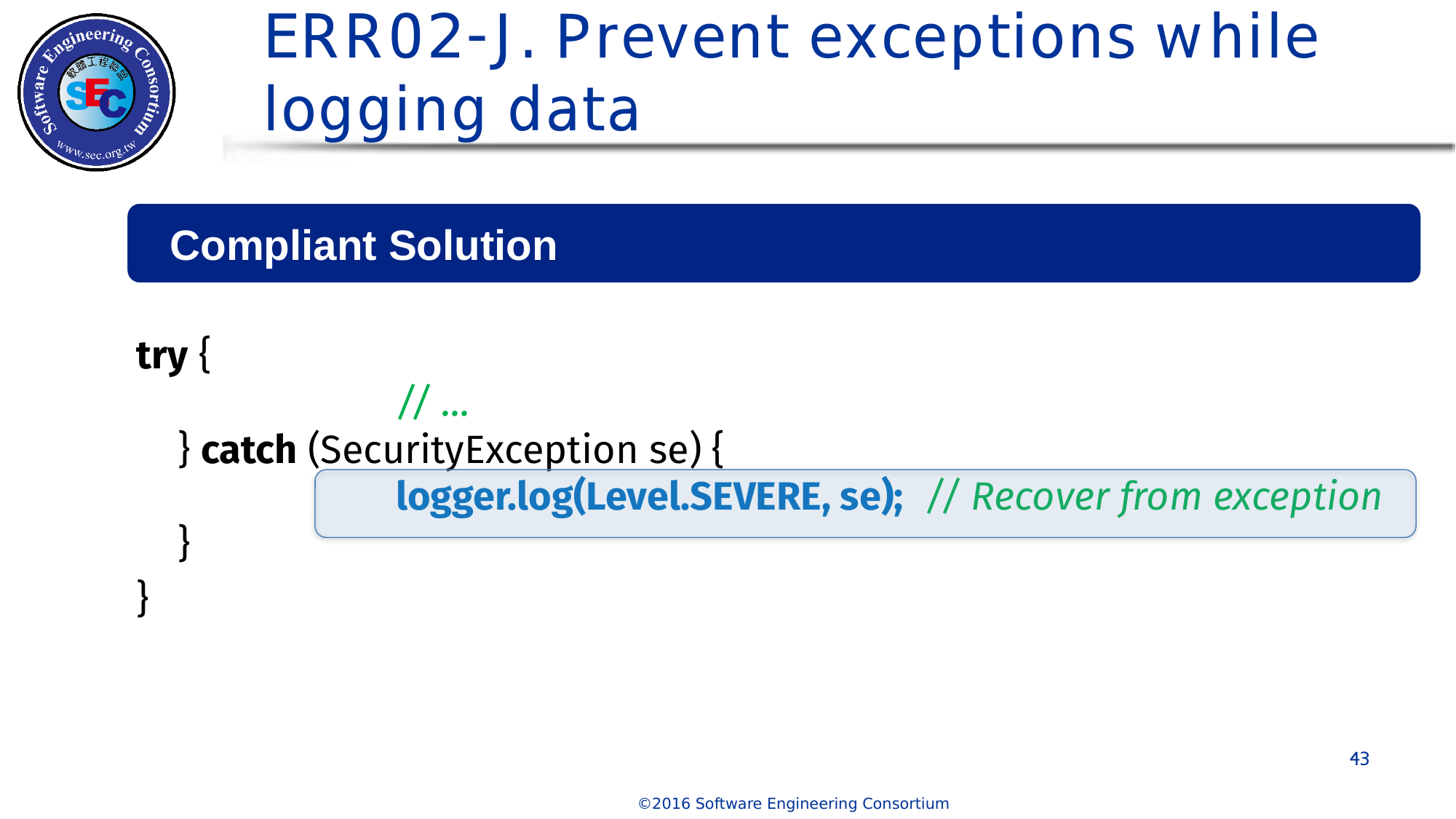

# ERR02-J. Prevent exceptions while logging data

Compliant Solution
try {
		// ...
} catch (SecurityException se) {
			logger.log(Level.SEVERE, se);  // Recover from exception
	}
}

43